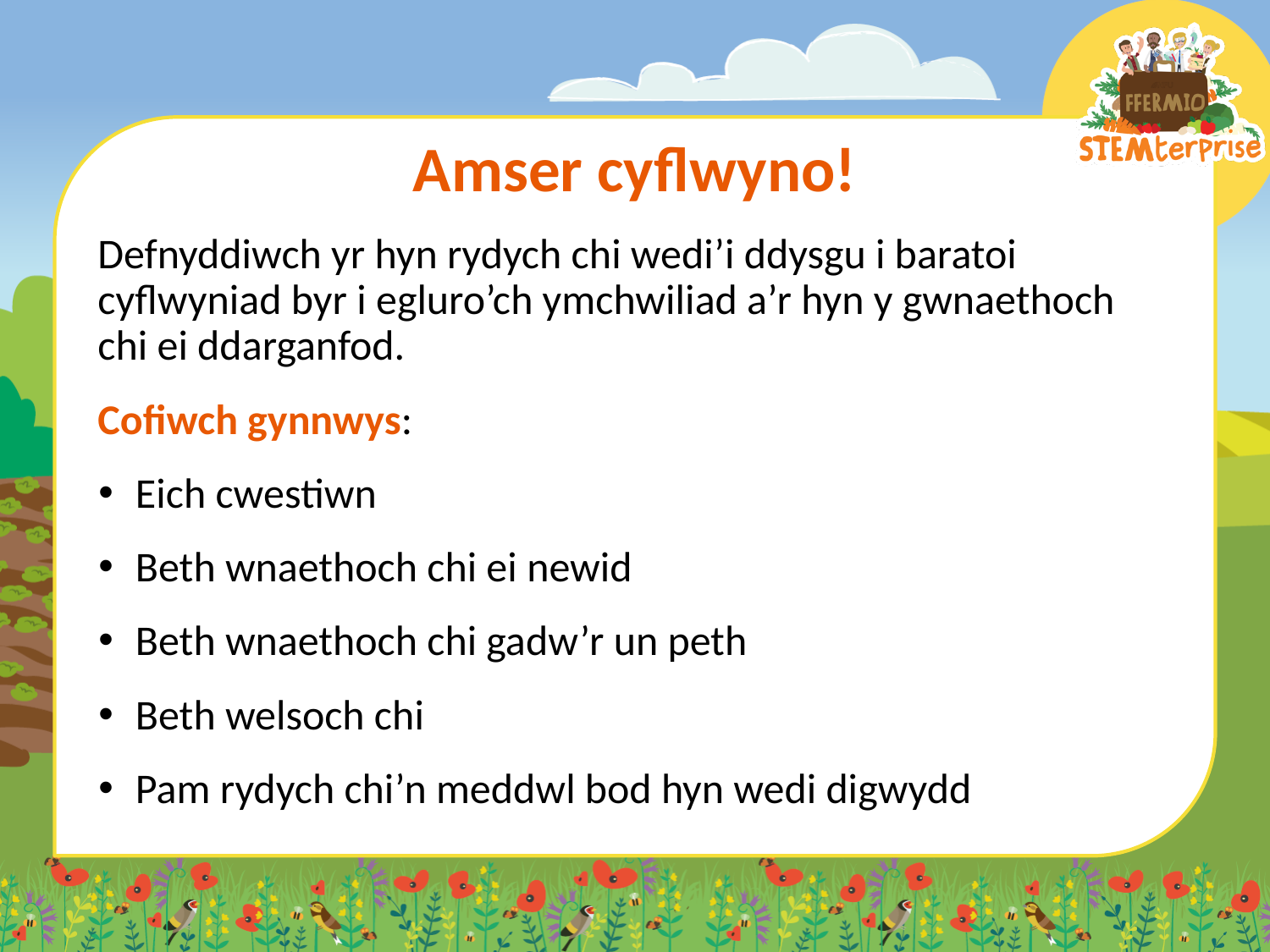

# Amser cyflwyno!
Defnyddiwch yr hyn rydych chi wedi’i ddysgu i baratoi cyflwyniad byr i egluro’ch ymchwiliad a’r hyn y gwnaethoch chi ei ddarganfod.
Cofiwch gynnwys:
Eich cwestiwn
Beth wnaethoch chi ei newid
Beth wnaethoch chi gadw’r un peth
Beth welsoch chi
Pam rydych chi’n meddwl bod hyn wedi digwydd